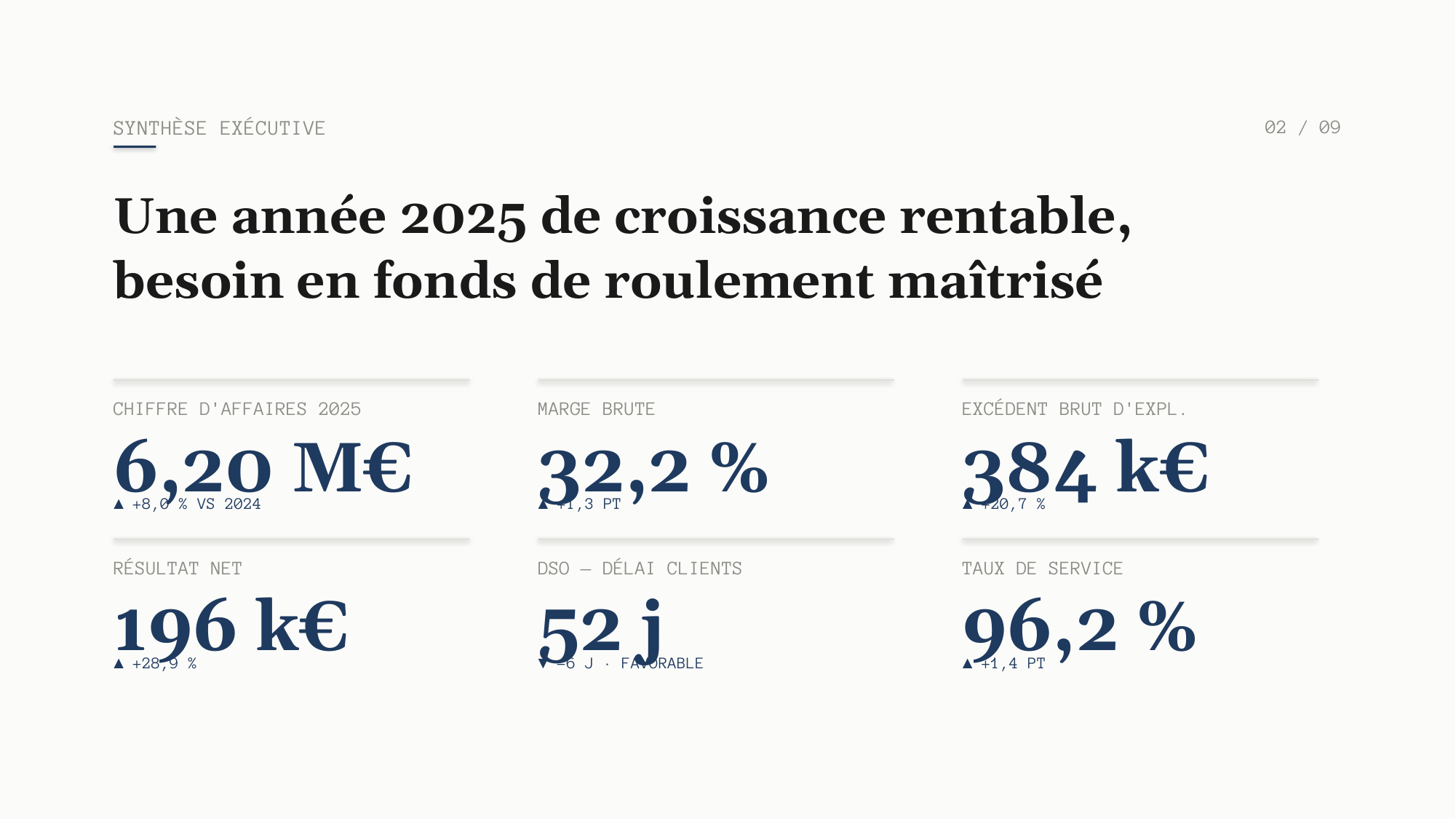

SYNTHÈSE EXÉCUTIVE
02 / 09

Une année 2025 de croissance rentable,
besoin en fonds de roulement maîtrisé

CHIFFRE D'AFFAIRES 2025
MARGE BRUTE
EXCÉDENT BRUT D'EXPL.
6,20 M€
32,2 %
384 k€
▲ +8,0 % VS 2024
▲ +1,3 PT
▲ +20,7 %

RÉSULTAT NET
DSO — DÉLAI CLIENTS
TAUX DE SERVICE
196 k€
52 j
96,2 %
▲ +28,9 %
▼ −6 J · FAVORABLE
▲ +1,4 PT